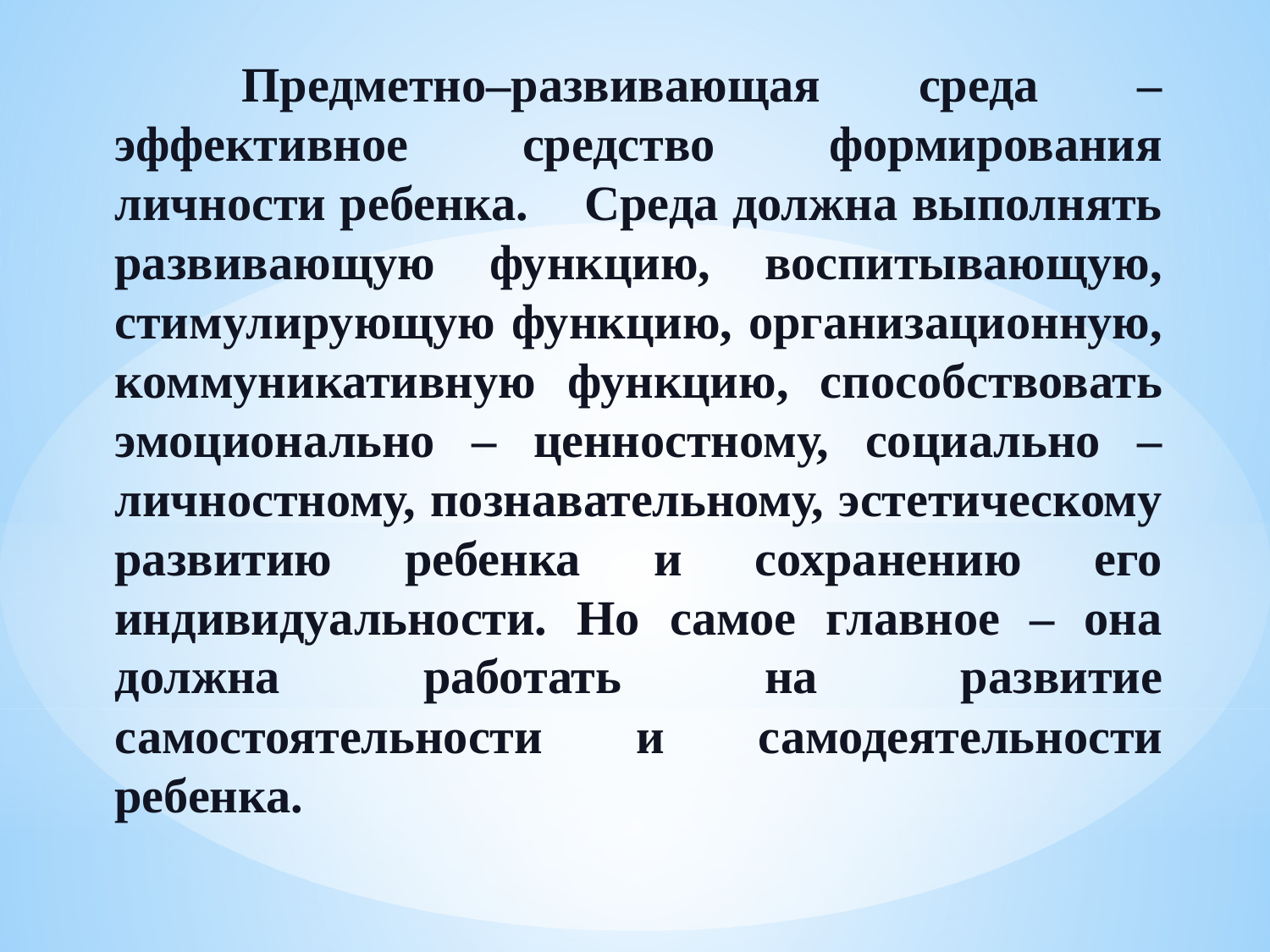

Предметно–развивающая среда – эффективное средство формирования личности ребенка.    Среда должна выполнять развивающую функцию, воспитывающую, стимулирующую функцию, организационную, коммуникативную функцию, способствовать эмоционально – ценностному, социально – личностному, познавательному, эстетическому развитию ребенка и сохранению его индивидуальности. Но самое главное – она должна работать на развитие самостоятельности и самодеятельности ребенка.